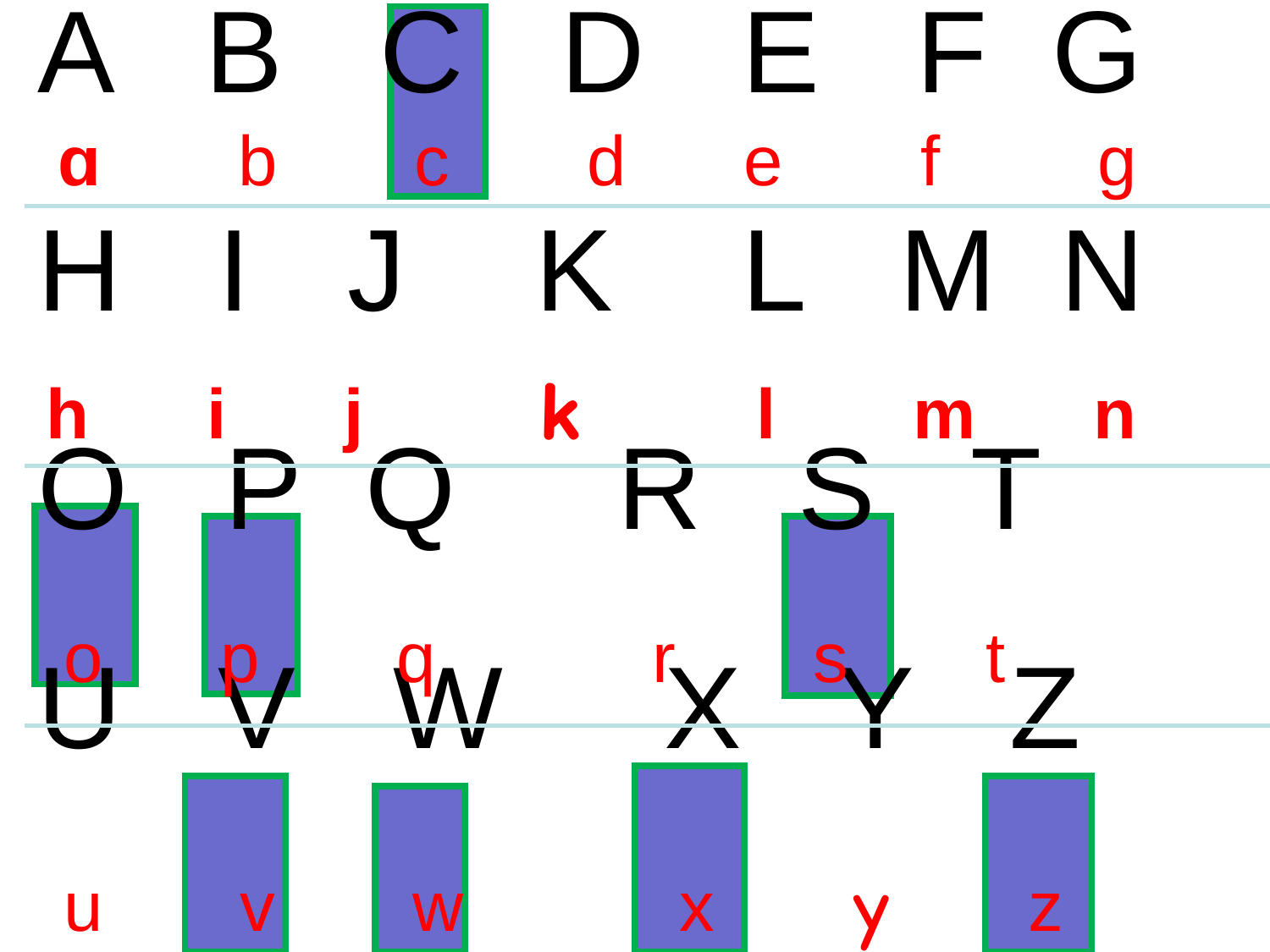

A   B   C   D   E   F  G

H   I   J    K    L   M  N

O   P  Q     R   S   T

U   V   W     X   Y   Z

 ɑ       b       c       d      e       f        g
h      i      j         k         l       m      n

o      p       q           r       s       t

u       v       w           x       y       z